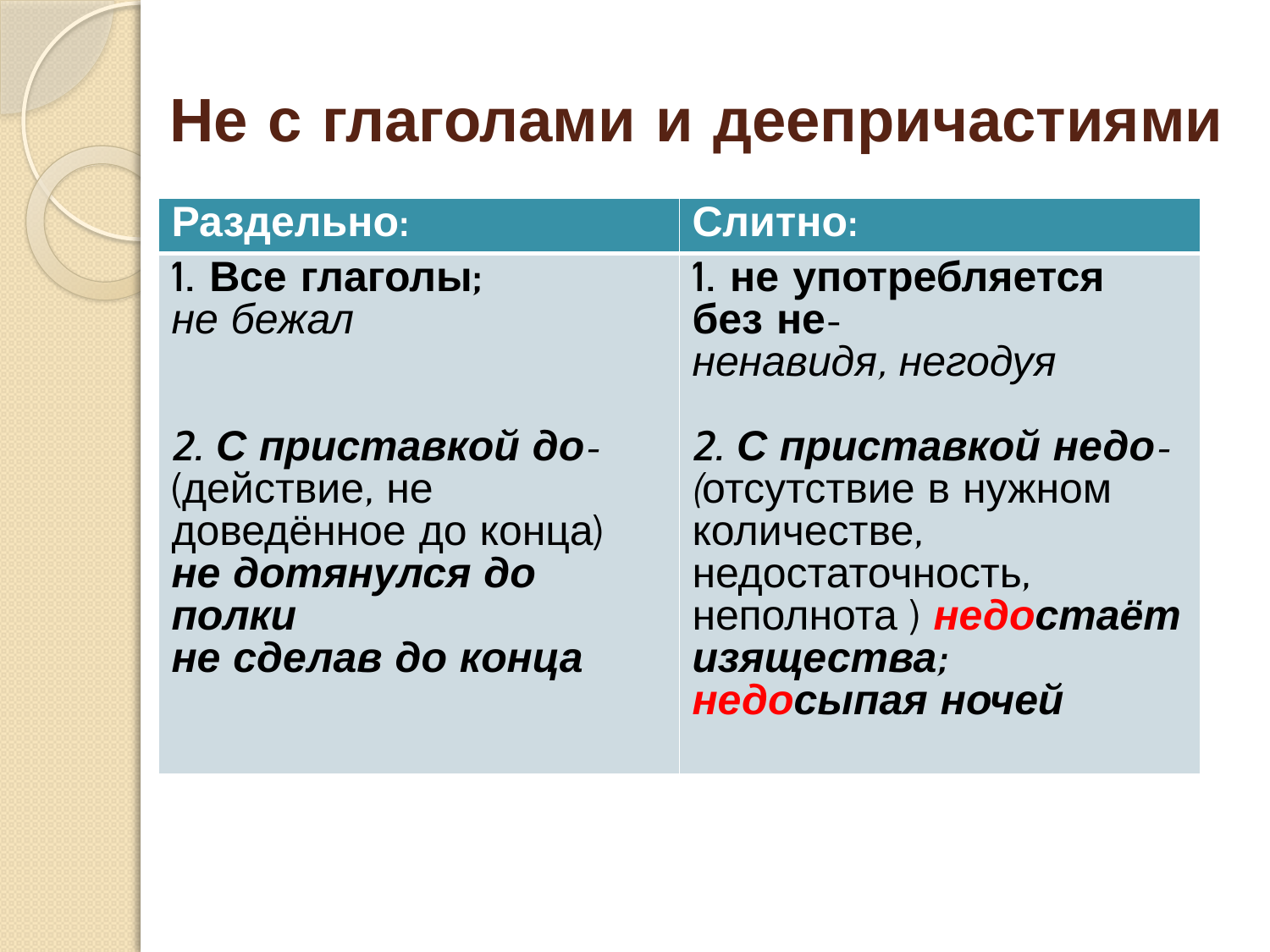

# Не с глаголами и деепричастиями
| Раздельно: | Слитно: |
| --- | --- |
| 1. Все глаголы; не бежал 2. С приставкой до- (действие, не доведённое до конца) не дотянулся до полки не сделав до конца | 1. не употребляется без не- ненавидя, негодуя   2. С приставкой недо- (отсутствие в нужном количестве, недостаточность, неполнота ) недостаёт изящества; недосыпая ночей |